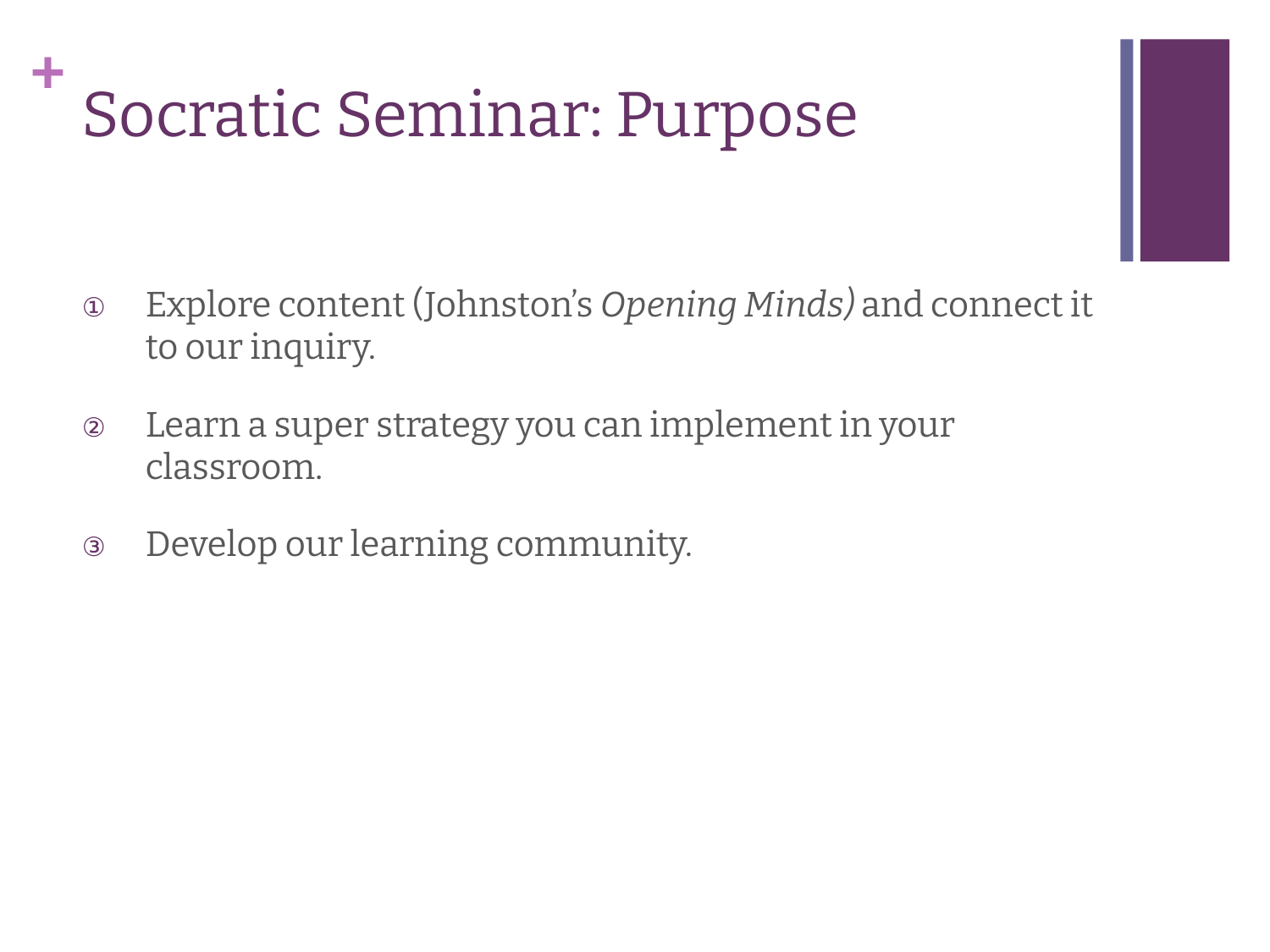

# Socratic Seminar: Purpose
Explore content (Johnston’s Opening Minds) and connect it to our inquiry.
Learn a super strategy you can implement in your classroom.
Develop our learning community.